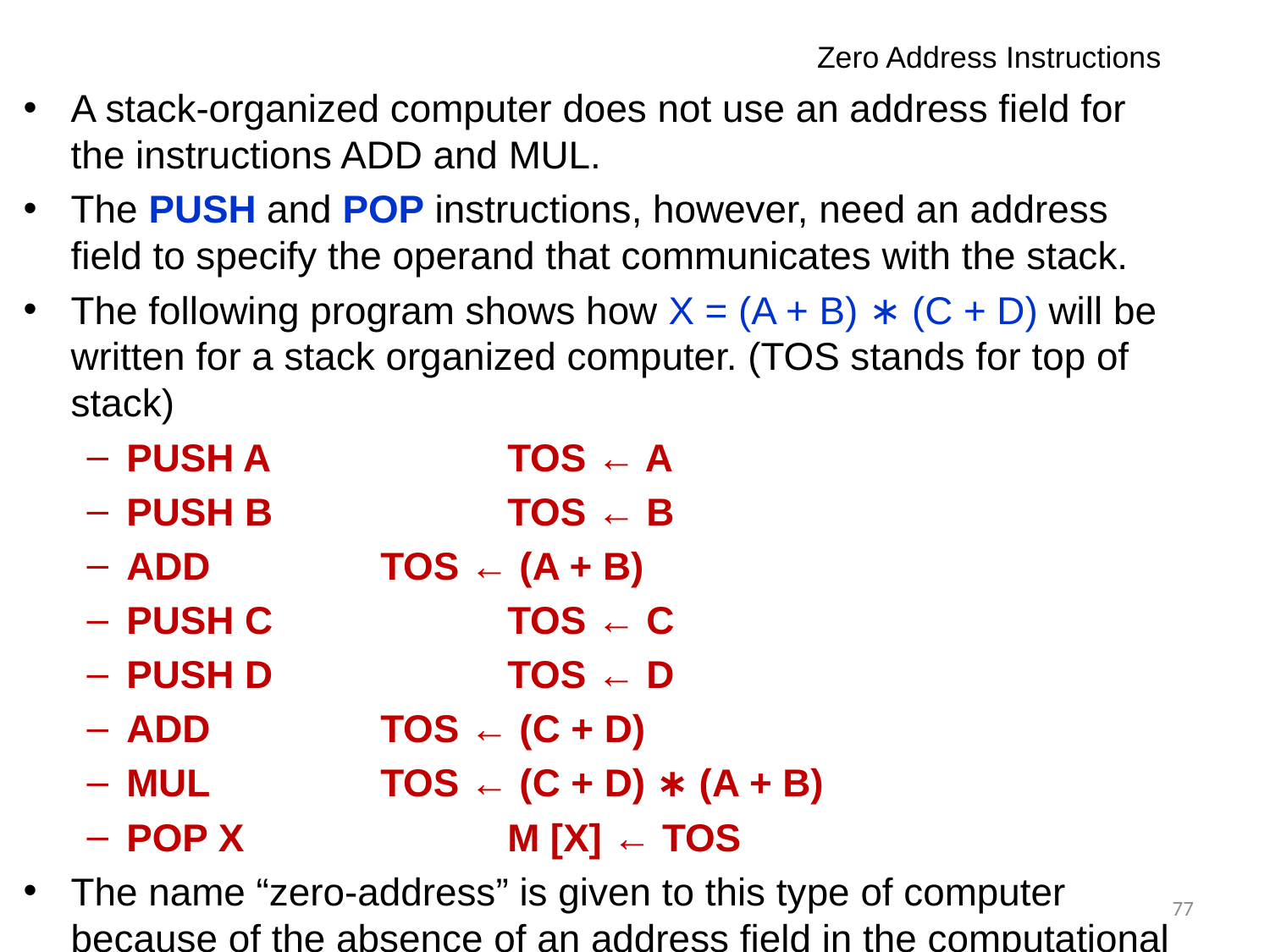

# Zero Address Instructions
A stack-organized computer does not use an address field for the instructions ADD and MUL.
The PUSH and POP instructions, however, need an address field to specify the operand that communicates with the stack.
The following program shows how X = (A + B) ∗ (C + D) will be written for a stack organized computer. (TOS stands for top of stack)
PUSH A 		TOS ← A
PUSH B 		TOS ← B
ADD 		TOS ← (A + B)
PUSH C 		TOS ← C
PUSH D 		TOS ← D
ADD 		TOS ← (C + D)
MUL 		TOS ← (C + D) ∗ (A + B)
POP X 		M [X] ← TOS
The name “zero-address” is given to this type of computer because of the absence of an address field in the computational instructions.

77